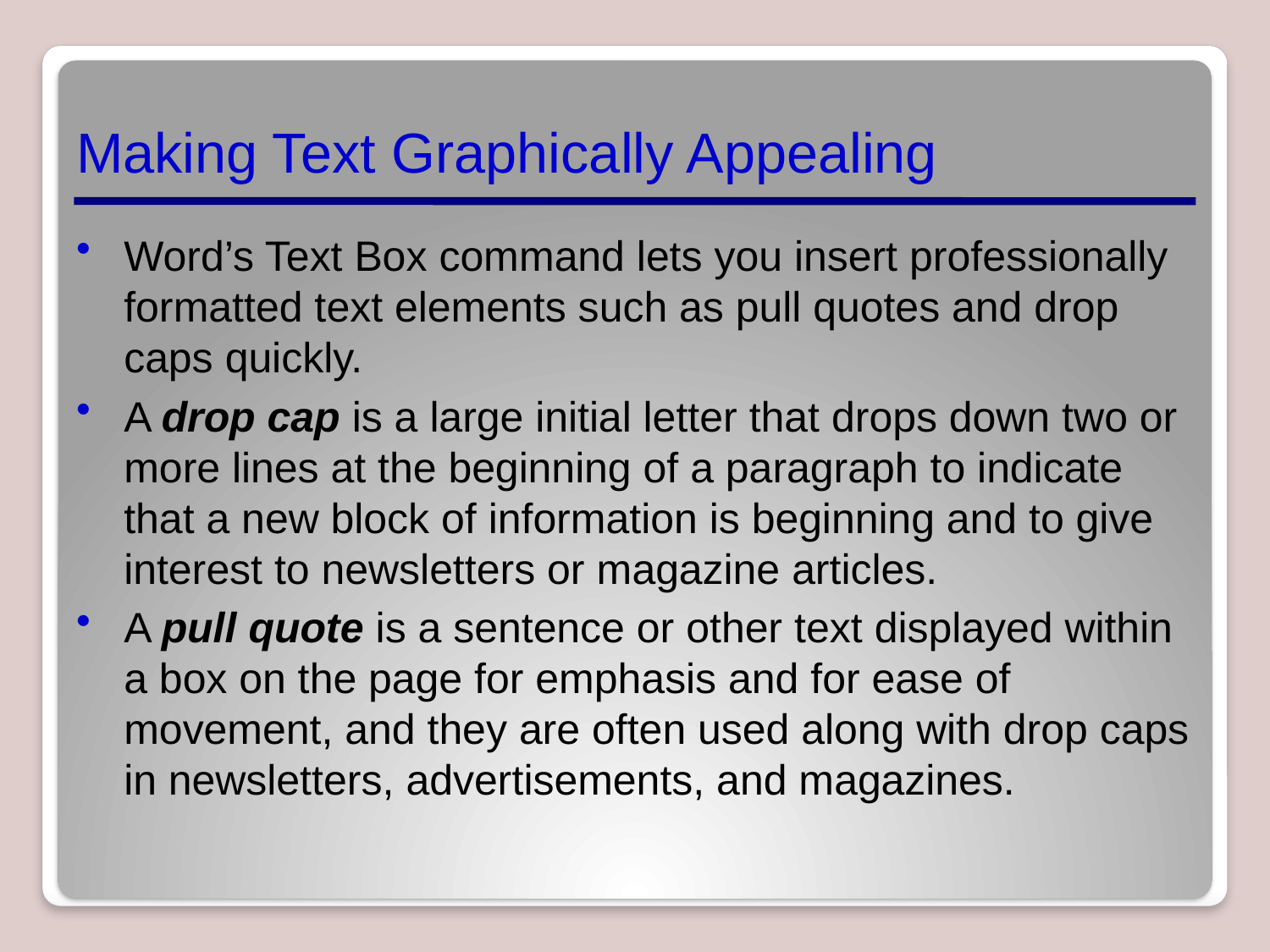

# Making Text Graphically Appealing
Word’s Text Box command lets you insert professionally formatted text elements such as pull quotes and drop caps quickly.
A drop cap is a large initial letter that drops down two or more lines at the beginning of a paragraph to indicate that a new block of information is beginning and to give interest to newsletters or magazine articles.
A pull quote is a sentence or other text displayed within a box on the page for emphasis and for ease of movement, and they are often used along with drop caps in newsletters, advertisements, and magazines.